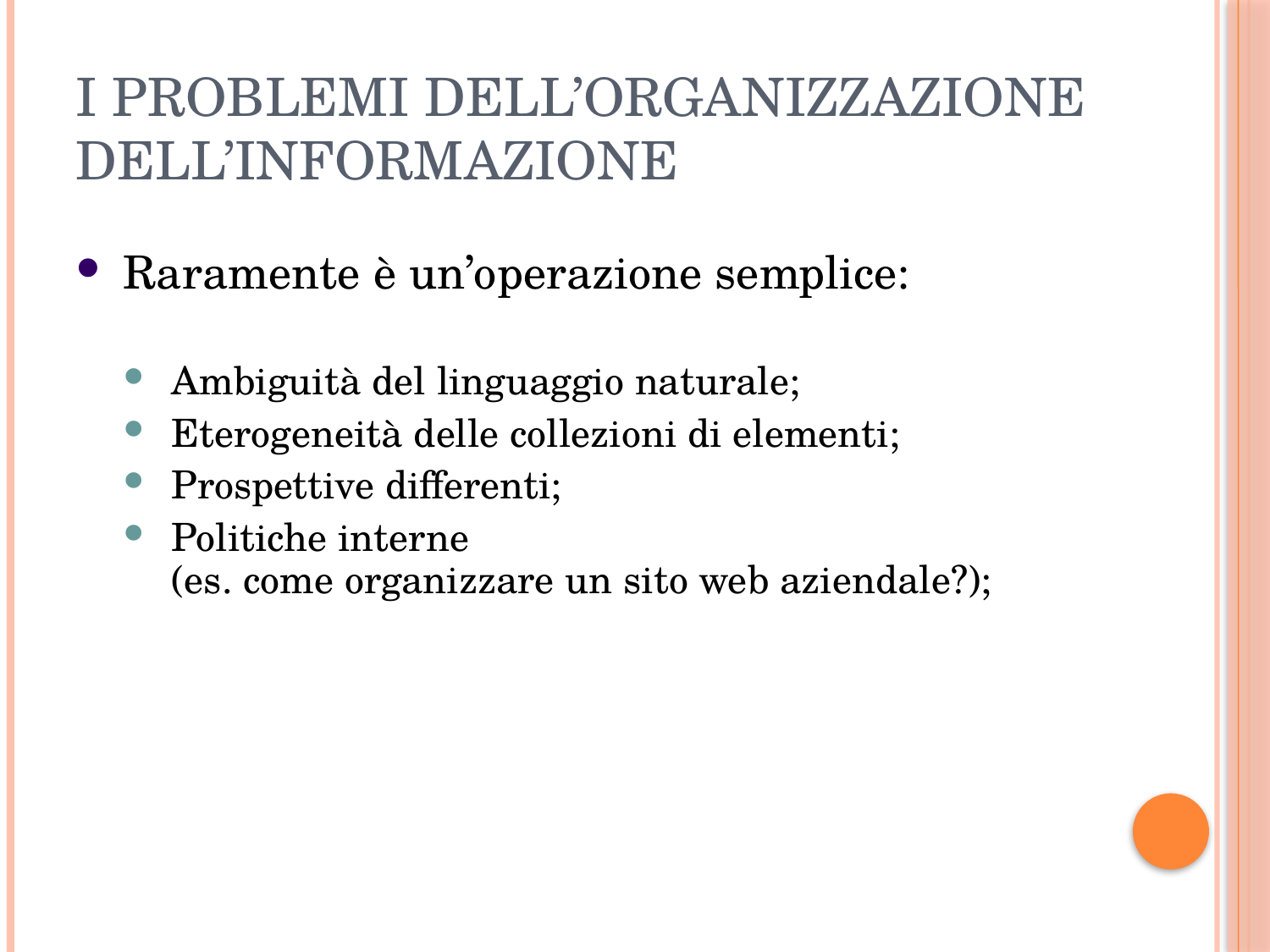

I problemi dell’organizzazione dell’informazione
Raramente è un’operazione semplice:

Ambiguità del linguaggio naturale;
Eterogeneità delle collezioni di elementi;
Prospettive differenti;
Politiche interne
(es. come organizzare un sito web aziendale?);

12